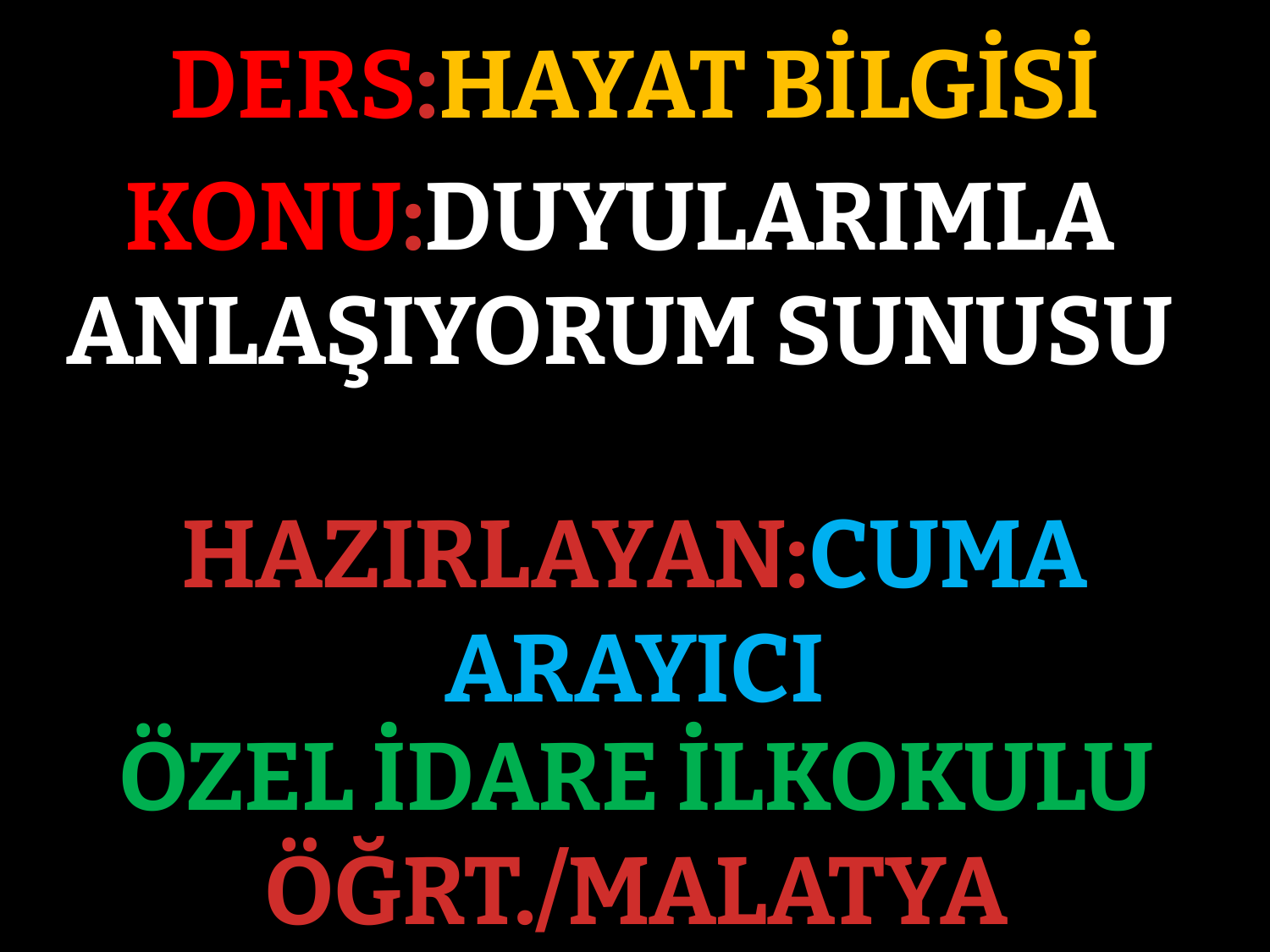

DERS:HAYAT BİLGİSİ
KONU:DUYULARIMLA ANLAŞIYORUM SUNUSU
HAZIRLAYAN:CUMA ARAYICI
ÖZEL İDARE İLKOKULU ÖĞRT./MALATYA